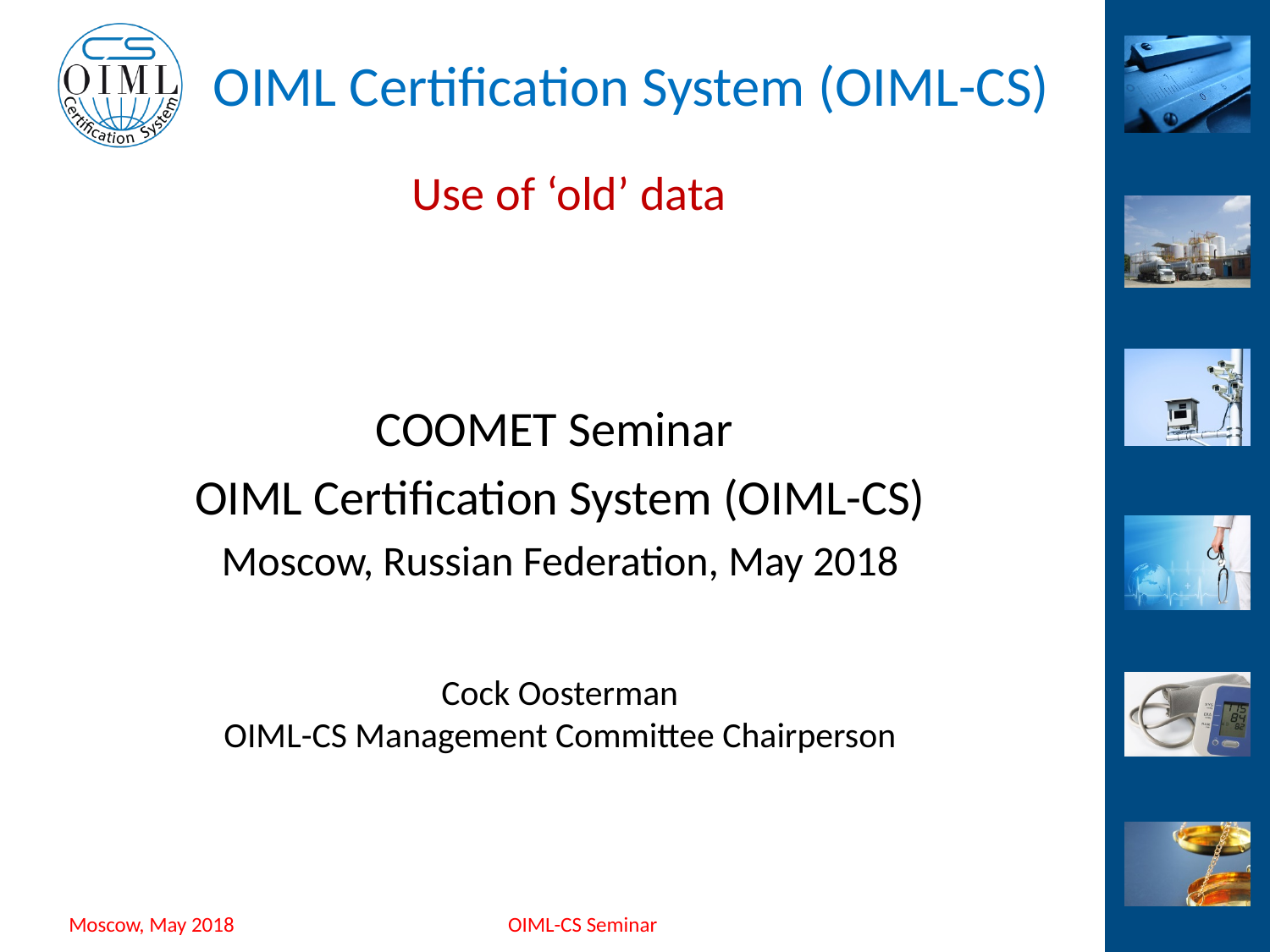

# Use of ‘old’ data
COOMET Seminar
OIML Certification System (OIML-CS)
Moscow, Russian Federation, May 2018

Cock Oosterman
OIML-CS Management Committee Chairperson